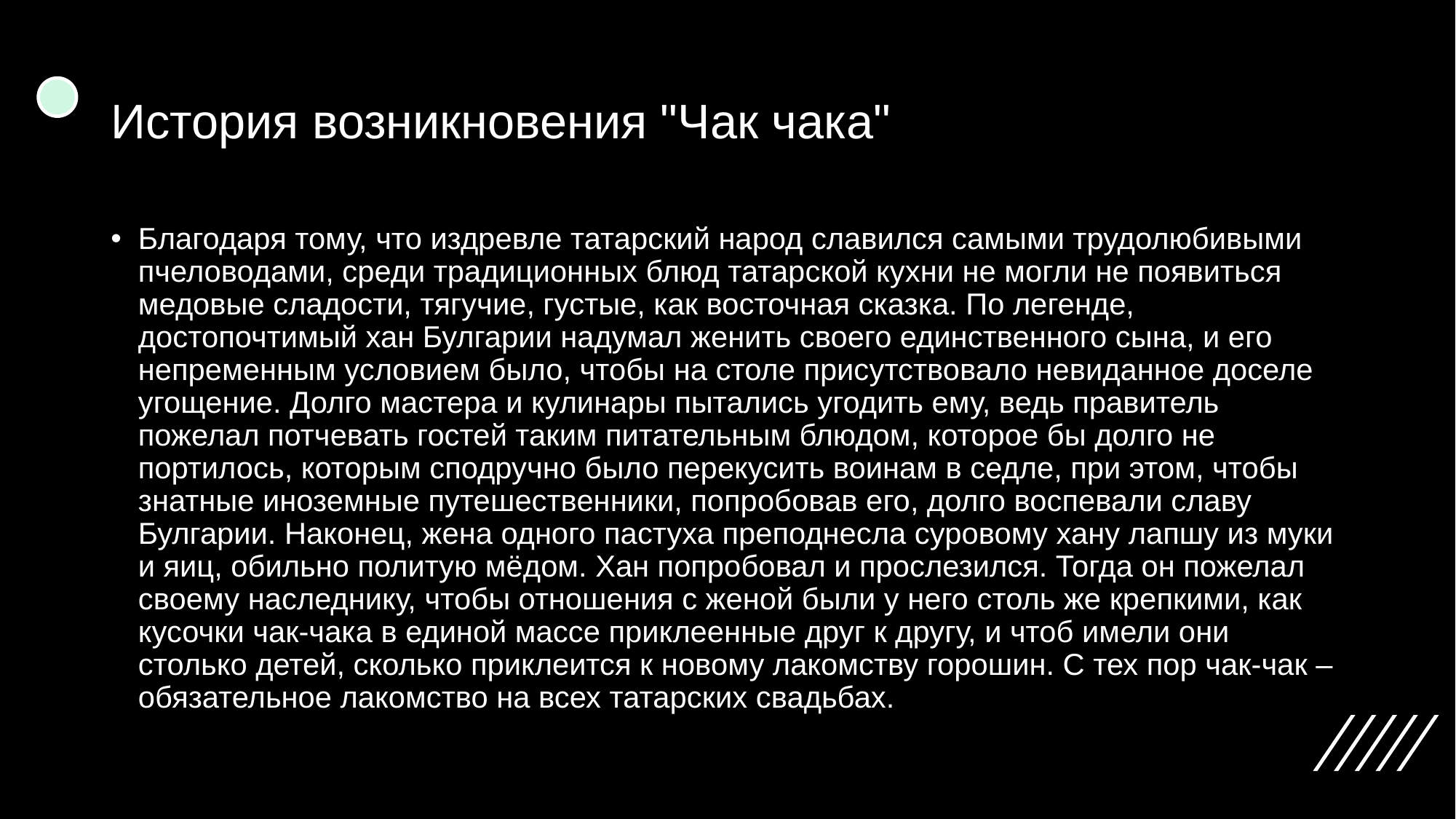

# История возникновения "Чак чака"
Благодаря тому, что издревле татарский народ славился самыми трудолюбивыми пчеловодами, среди традиционных блюд татарской кухни не могли не появиться медовые сладости, тягучие, густые, как восточная сказка. По легенде, достопочтимый хан Булгарии надумал женить своего единственного сына, и его непременным условием было, чтобы на столе присутствовало невиданное доселе угощение. Долго мастера и кулинары пытались угодить ему, ведь правитель пожелал потчевать гостей таким питательным блюдом, которое бы долго не портилось, которым сподручно было перекусить воинам в седле, при этом, чтобы знатные иноземные путешественники, попробовав его, долго воспевали славу Булгарии. Наконец, жена одного пастуха преподнесла суровому хану лапшу из муки и яиц, обильно политую мёдом. Хан попробовал и прослезился. Тогда он пожелал своему наследнику, чтобы отношения с женой были у него столь же крепкими, как кусочки чак-чака в единой массе приклеенные друг к другу, и чтоб имели они столько детей, сколько приклеится к новому лакомству горошин. С тех пор чак-чак – обязательное лакомство на всех татарских свадьбах.